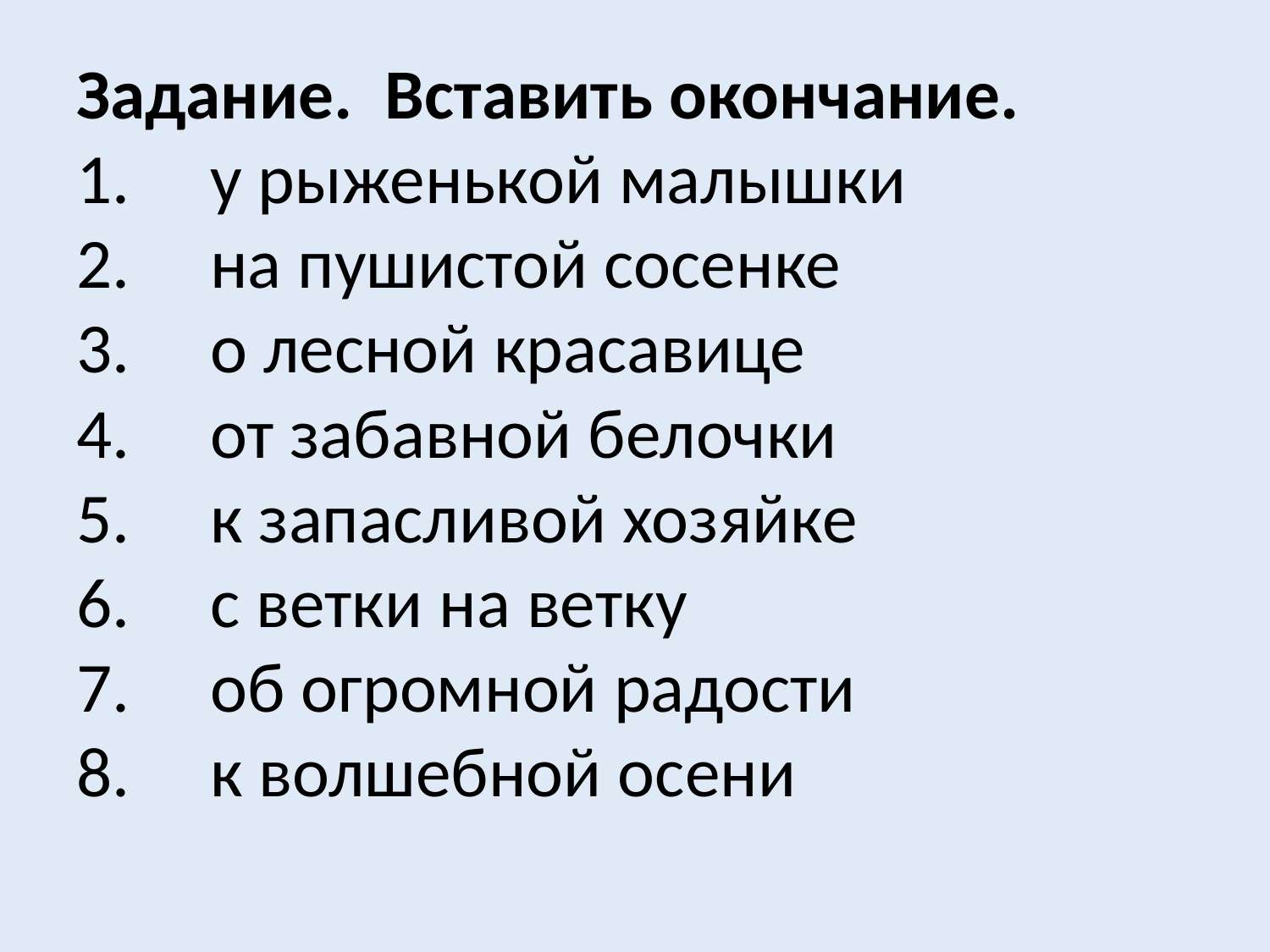

# Задание.  Вставить окончание. 1.     у рыженькой малышки 2.     на пушистой сосенке 3.     о лесной красавице 4.     от забавной белочки 5.     к запасливой хозяйке 6.     с ветки на ветку 7.     об огромной радости 8.     к волшебной осени